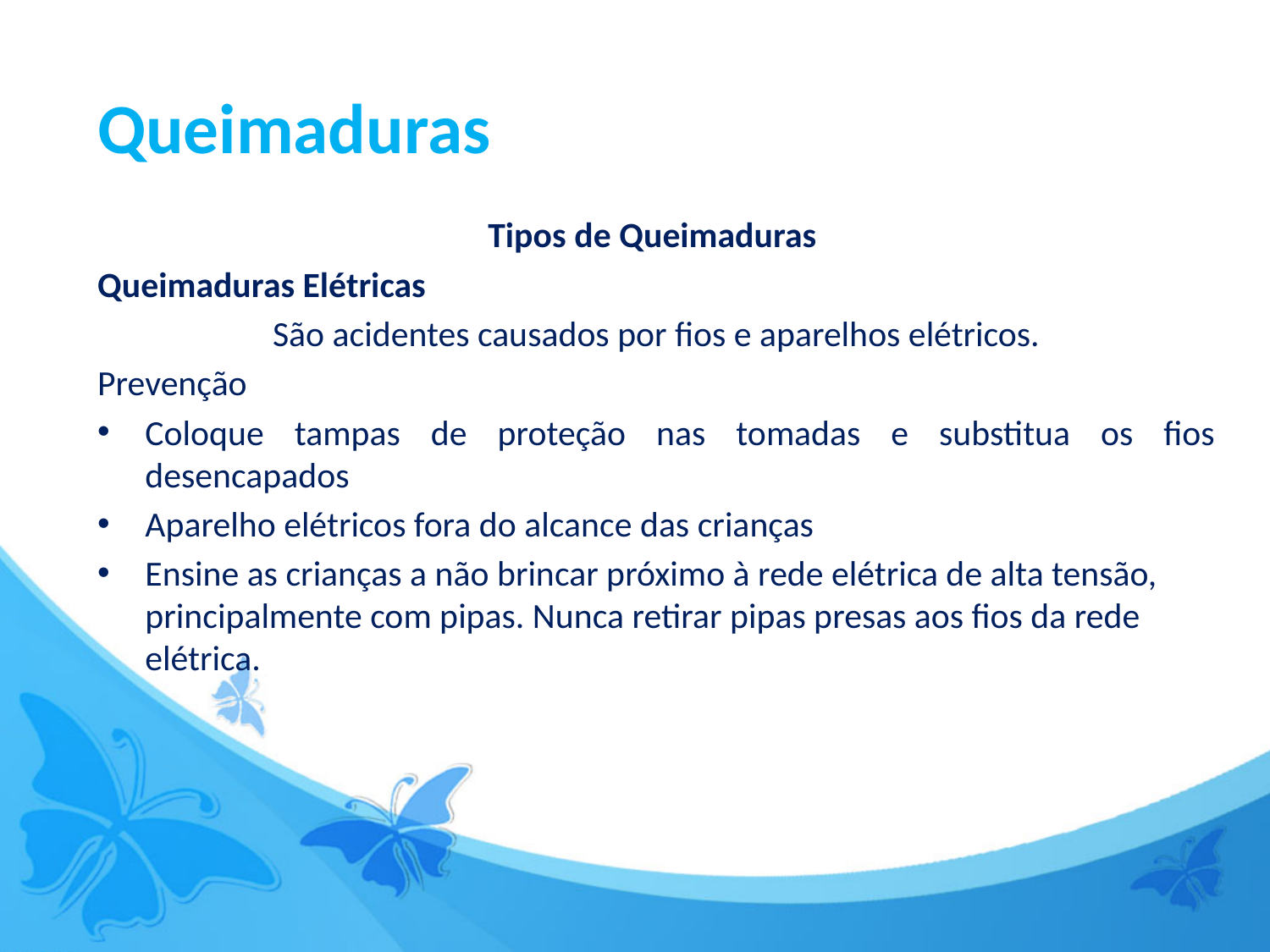

Queimaduras
Tipos de Queimaduras
Queimaduras Elétricas
São acidentes causados por fios e aparelhos elétricos.
Prevenção
Coloque tampas de proteção nas tomadas e substitua os fios desencapados
Aparelho elétricos fora do alcance das crianças
Ensine as crianças a não brincar próximo à rede elétrica de alta tensão, principalmente com pipas. Nunca retirar pipas presas aos fios da rede elétrica.